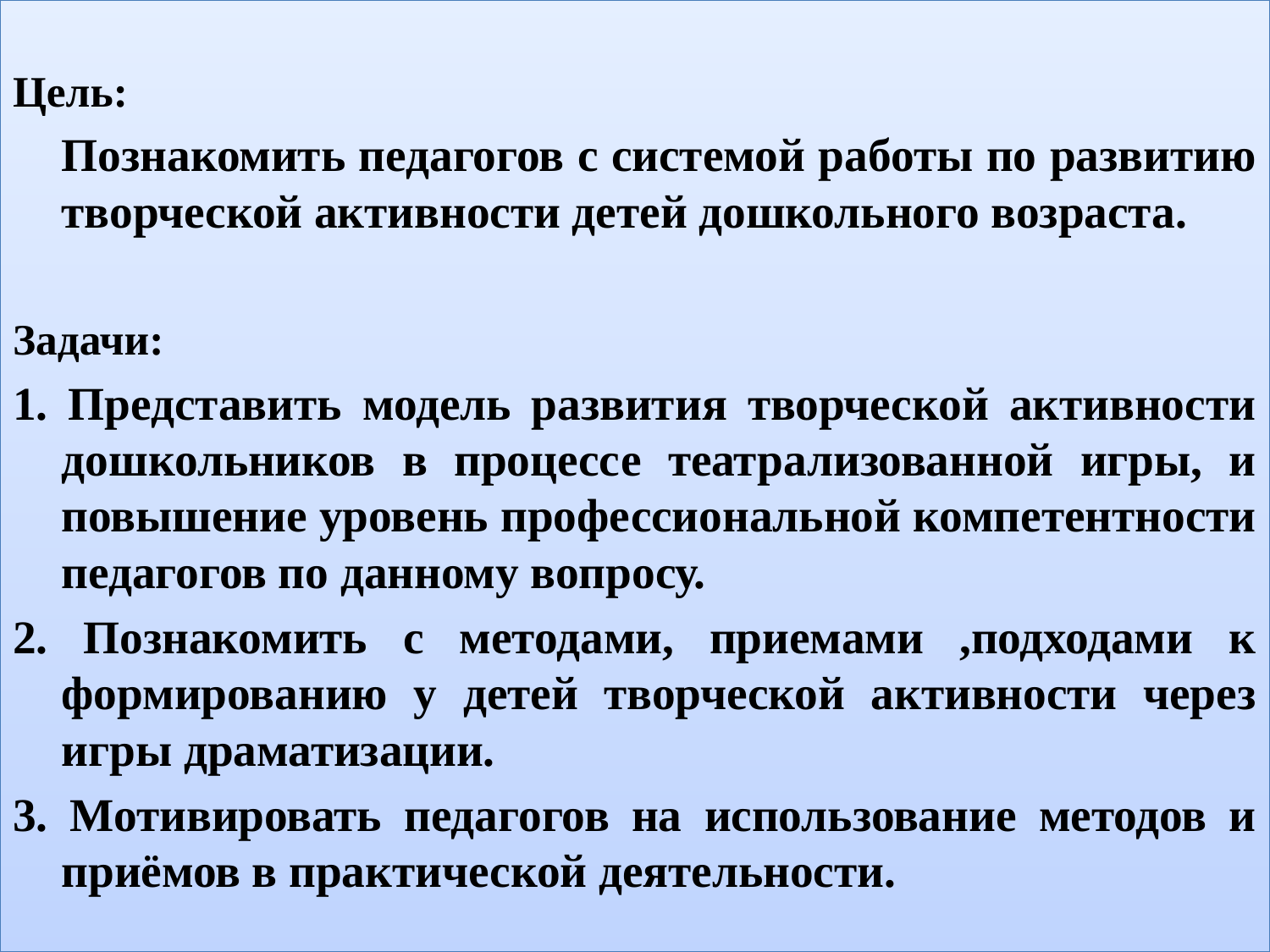

Цель:
	Познакомить педагогов с системой работы по развитию творческой активности детей дошкольного возраста.

Задачи:
1. Представить модель развития творческой активности дошкольников в процессе театрализованной игры, и повышение уровень профессиональной компетентности педагогов по данному вопросу.
2. Познакомить с методами, приемами ,подходами к формированию у детей творческой активности через игры драматизации.
3. Мотивировать педагогов на использование методов и приёмов в практической деятельности.